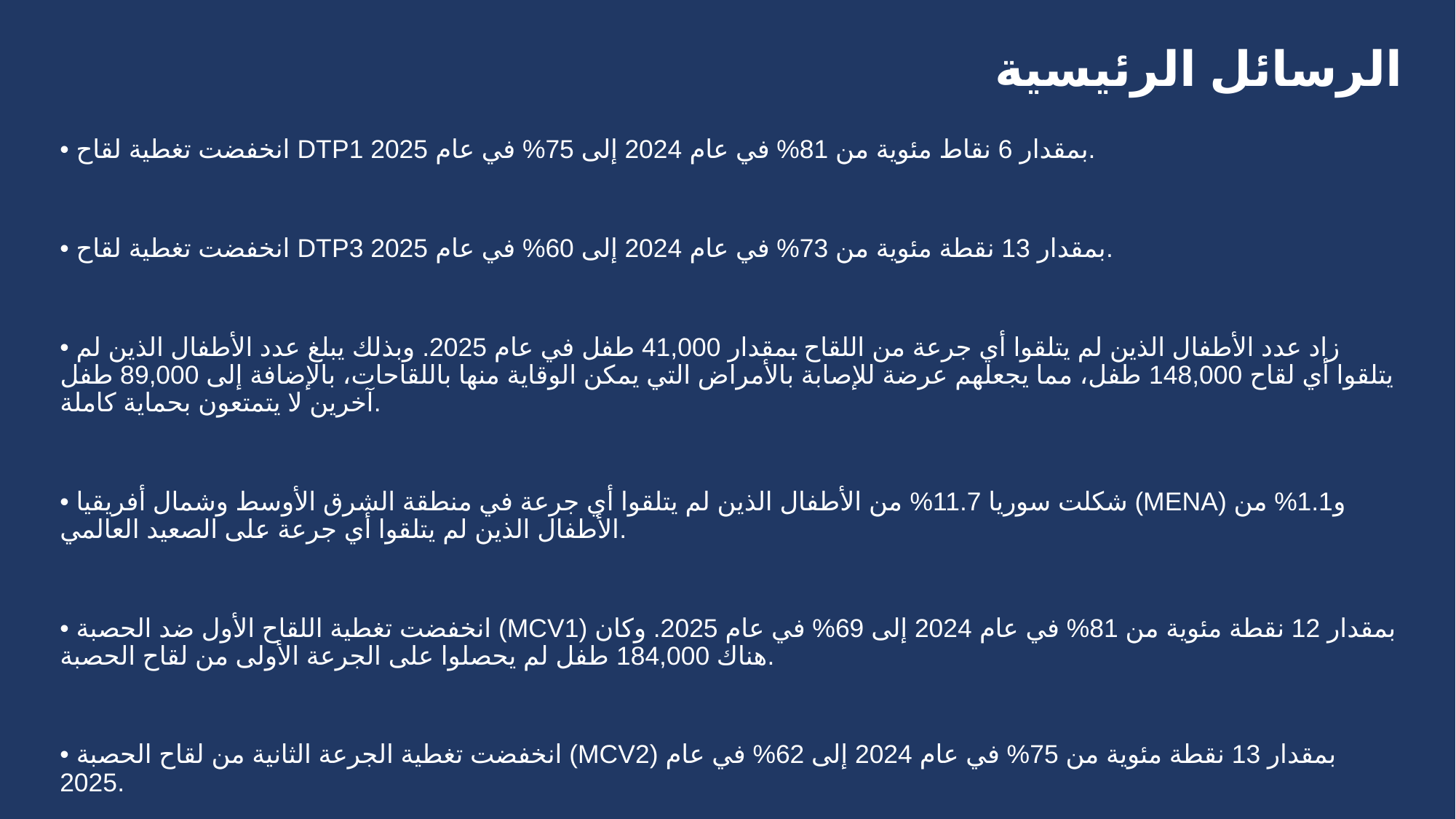

# الرسائل الرئيسية
• انخفضت تغطية لقاح DTP1 بمقدار 6 نقاط مئوية من 81% في عام 2024 إلى 75% في عام 2025.

• انخفضت تغطية لقاح DTP3 بمقدار 13 نقطة مئوية من 73% في عام 2024 إلى 60% في عام 2025.

• زاد عدد الأطفال الذين لم يتلقوا أي جرعة من اللقاح بمقدار 41,000 طفل في عام 2025. وبذلك يبلغ عدد الأطفال الذين لم يتلقوا أي لقاح 148,000 طفل، مما يجعلهم عرضة للإصابة بالأمراض التي يمكن الوقاية منها باللقاحات، بالإضافة إلى 89,000 طفل آخرين لا يتمتعون بحماية كاملة.

• شكلت سوريا 11.7% من الأطفال الذين لم يتلقوا أي جرعة في منطقة الشرق الأوسط وشمال أفريقيا (MENA) و1.1% من الأطفال الذين لم يتلقوا أي جرعة على الصعيد العالمي.

• انخفضت تغطية اللقاح الأول ضد الحصبة (MCV1) بمقدار 12 نقطة مئوية من 81% في عام 2024 إلى 69% في عام 2025. وكان هناك 184,000 طفل لم يحصلوا على الجرعة الأولى من لقاح الحصبة.

• انخفضت تغطية الجرعة الثانية من لقاح الحصبة (MCV2) بمقدار 13 نقطة مئوية من 75% في عام 2024 إلى 62% في عام 2025.

• لم يتم إدخال لقاح فيروس الورم الحليمي البشري (HPV).